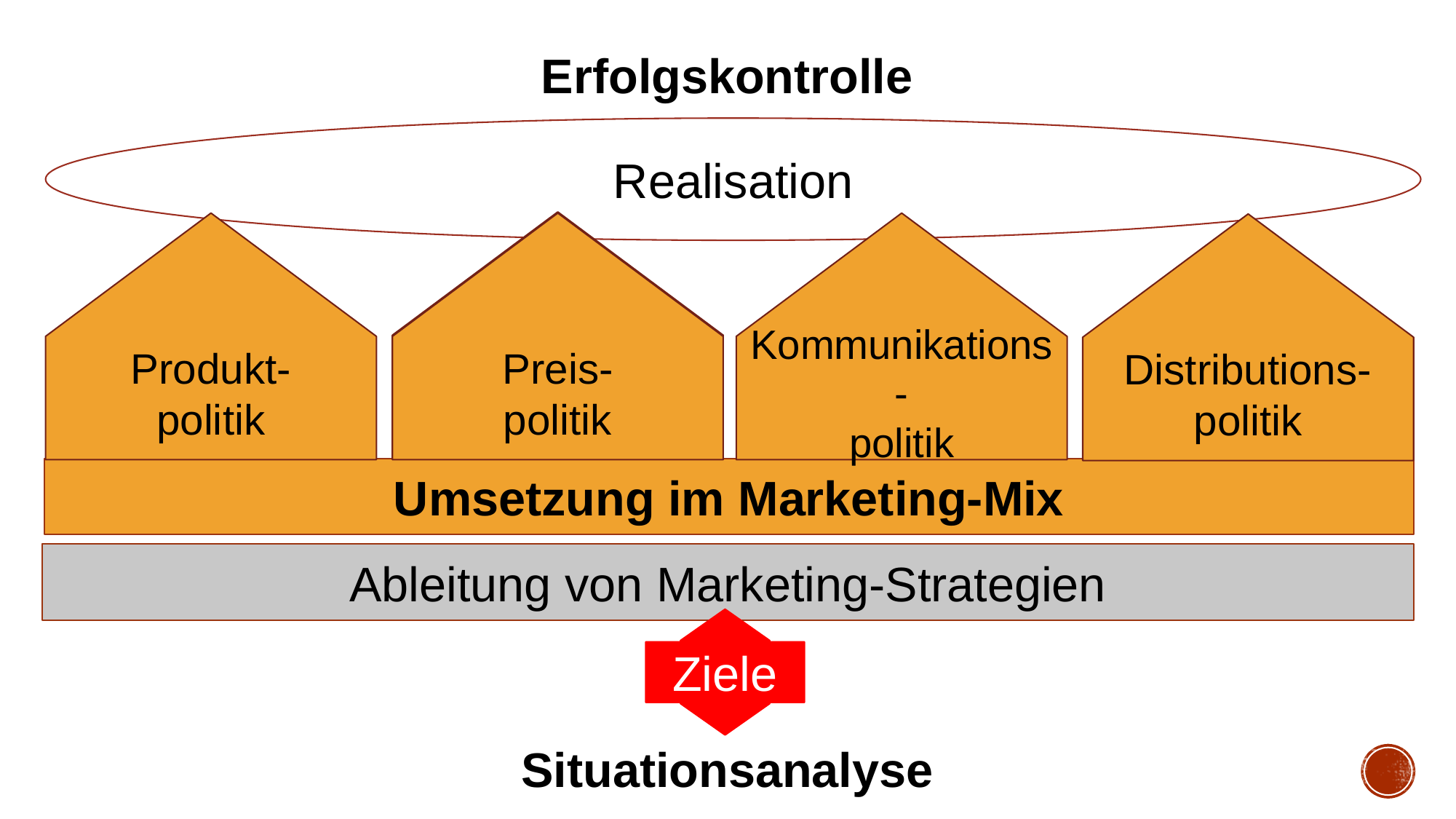

Erfolgskontrolle
Realisation

Preis-
politik

Preis-
politik

Kommunikations-
politik

Produkt-
politik

Distributions-
politik
Umsetzung im Marketing-Mix
Ableitung von Marketing-Strategien
Ziele
Situationsanalyse